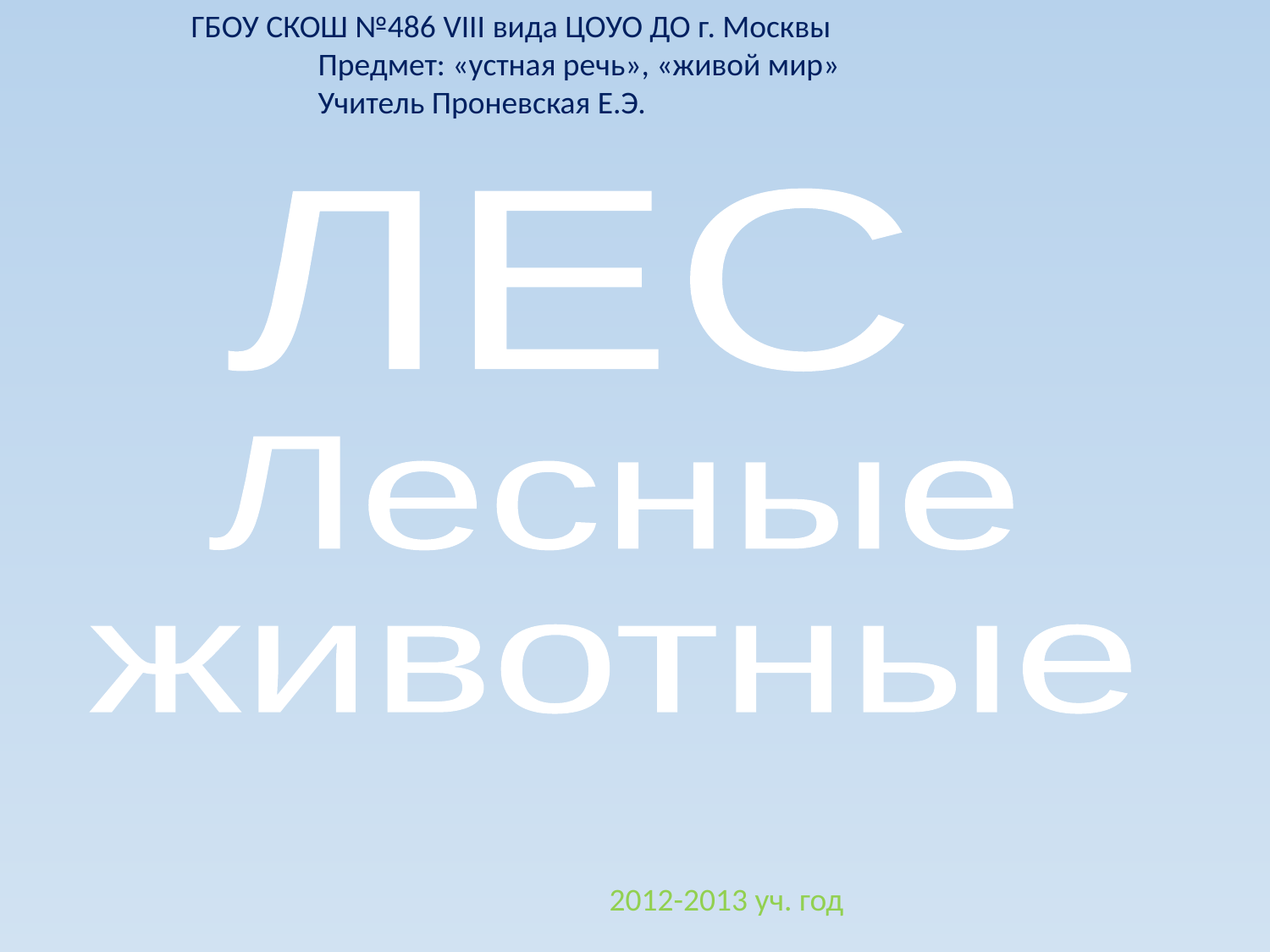

ГБОУ СКОШ №486 VIII вида ЦОУО ДО г. Москвы
	Предмет: «устная речь», «живой мир»
	Учитель Проневская Е.Э.
ЛЕС
Лесные
животные
2012-2013 уч. год